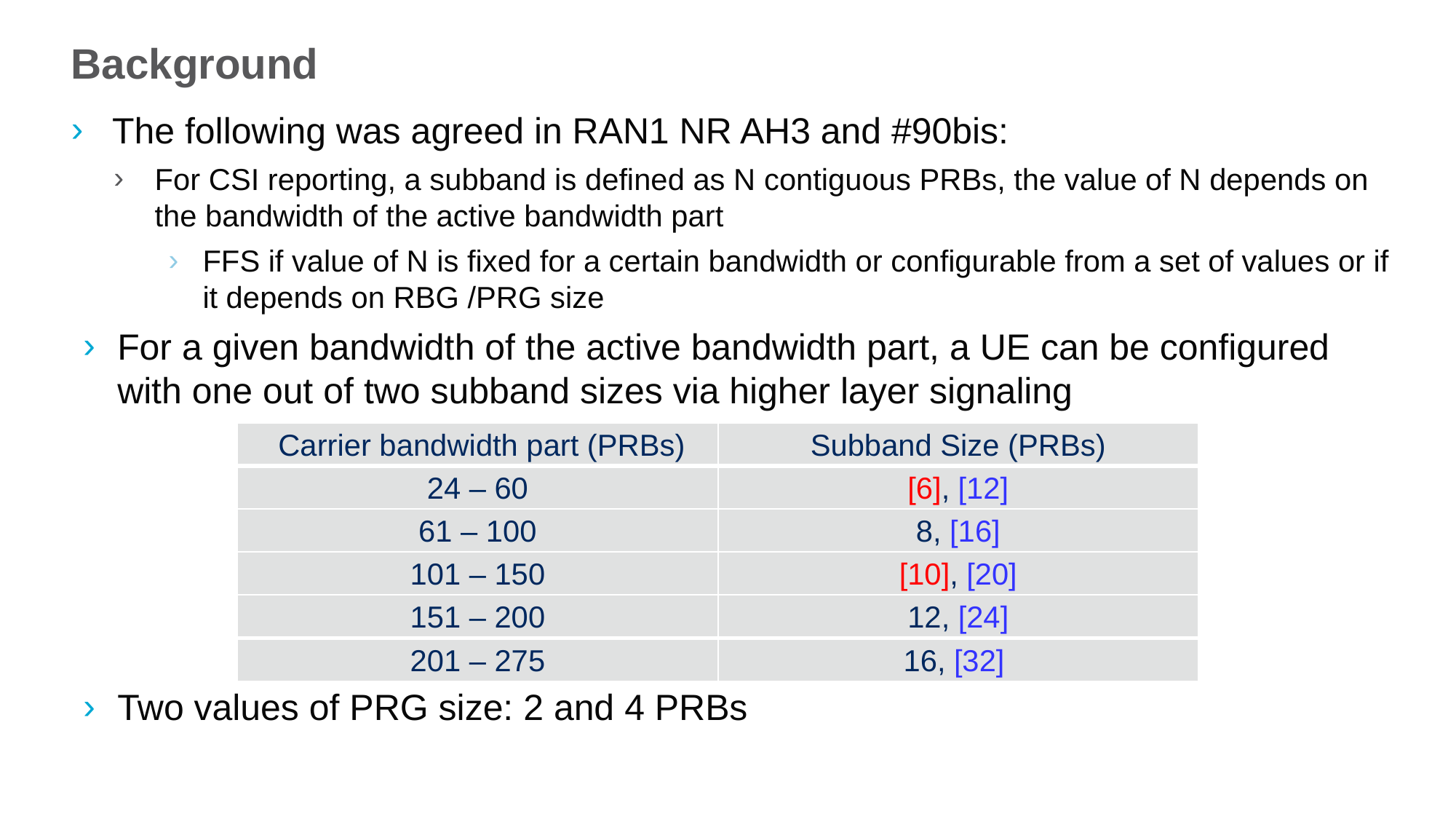

# Background
The following was agreed in RAN1 NR AH3 and #90bis:
For CSI reporting, a subband is defined as N contiguous PRBs, the value of N depends on the bandwidth of the active bandwidth part
FFS if value of N is fixed for a certain bandwidth or configurable from a set of values or if it depends on RBG /PRG size
For a given bandwidth of the active bandwidth part, a UE can be configured with one out of two subband sizes via higher layer signaling

Two values of PRG size: 2 and 4 PRBs

| Carrier bandwidth part (PRBs) | Subband Size (PRBs) |
| --- | --- |
| 24 – 60 | [6], [12] |
| 61 – 100 | 8, [16] |
| 101 – 150 | [10], [20] |
| 151 – 200 | 12, [24] |
| 201 – 275 | 16, [32] |